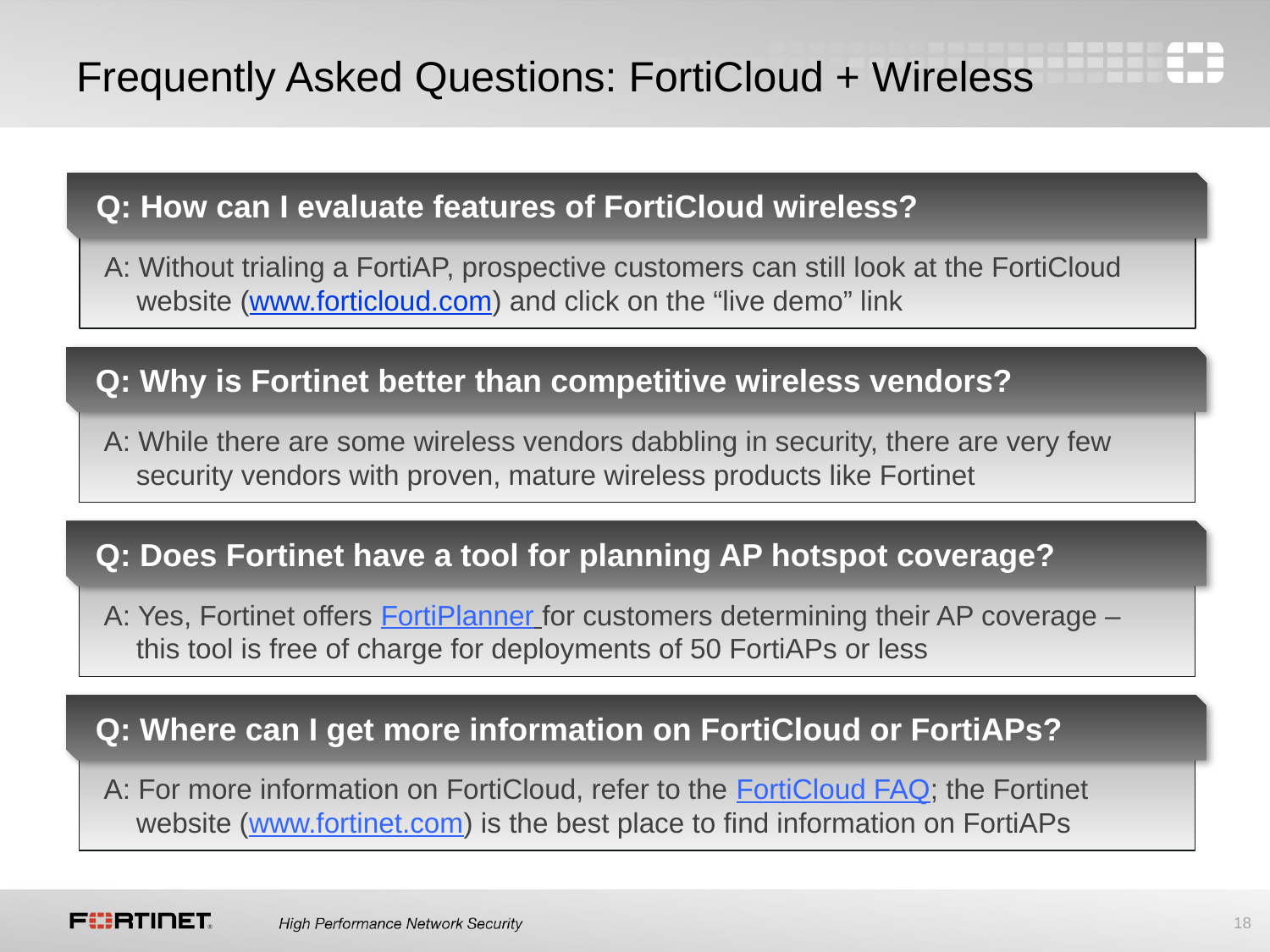

# Frequently Asked Questions: FortiCloud + Wireless
 Q: How can I evaluate features of FortiCloud wireless?

A: Without trialing a FortiAP, prospective customers can still look at the FortiCloud website (www.forticloud.com) and click on the “live demo” link
 Q: Why is Fortinet better than competitive wireless vendors?

A: While there are some wireless vendors dabbling in security, there are very few security vendors with proven, mature wireless products like Fortinet
 Q: Does Fortinet have a tool for planning AP hotspot coverage?

A: Yes, Fortinet offers FortiPlanner for customers determining their AP coverage – this tool is free of charge for deployments of 50 FortiAPs or less
 Q: Where can I get more information on FortiCloud or FortiAPs?

A: For more information on FortiCloud, refer to the FortiCloud FAQ; the Fortinet website (www.fortinet.com) is the best place to find information on FortiAPs